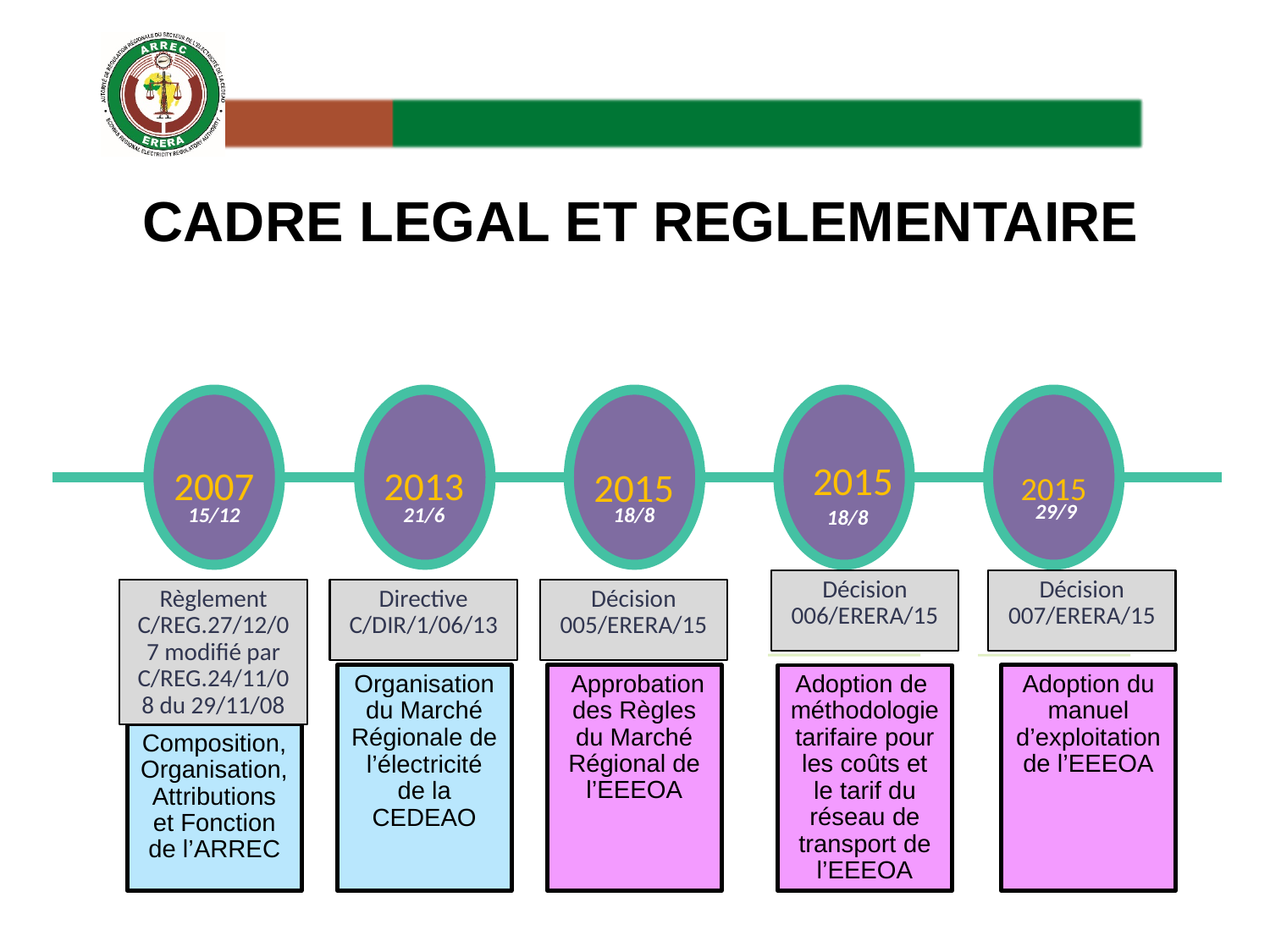

# CADRE LEGAL ET REGLEMENTAIRE

2007
2013

2015

2015
2015
29/9
15/12
21/6
18/8
18/8
Décision 007/ERERA/15

Décision 006/ERERA/15

Règlement C/REG.27/12/07 modifié par C/REG.24/11/08 du 29/11/08
Directive C/DIR/1/06/13
Décision 005/ERERA/15

Adoption du manuel d’exploitation de l’EEEOA
Organisation du Marché Régionale de l’électricité de la CEDEAO
 Approbation des Règles du Marché Régional de l’EEEOA
Adoption de  méthodologie tarifaire pour les coûts et le tarif du réseau de transport de l’EEEOA
Composition, Organisation, Attributions et Fonction de l’ARREC